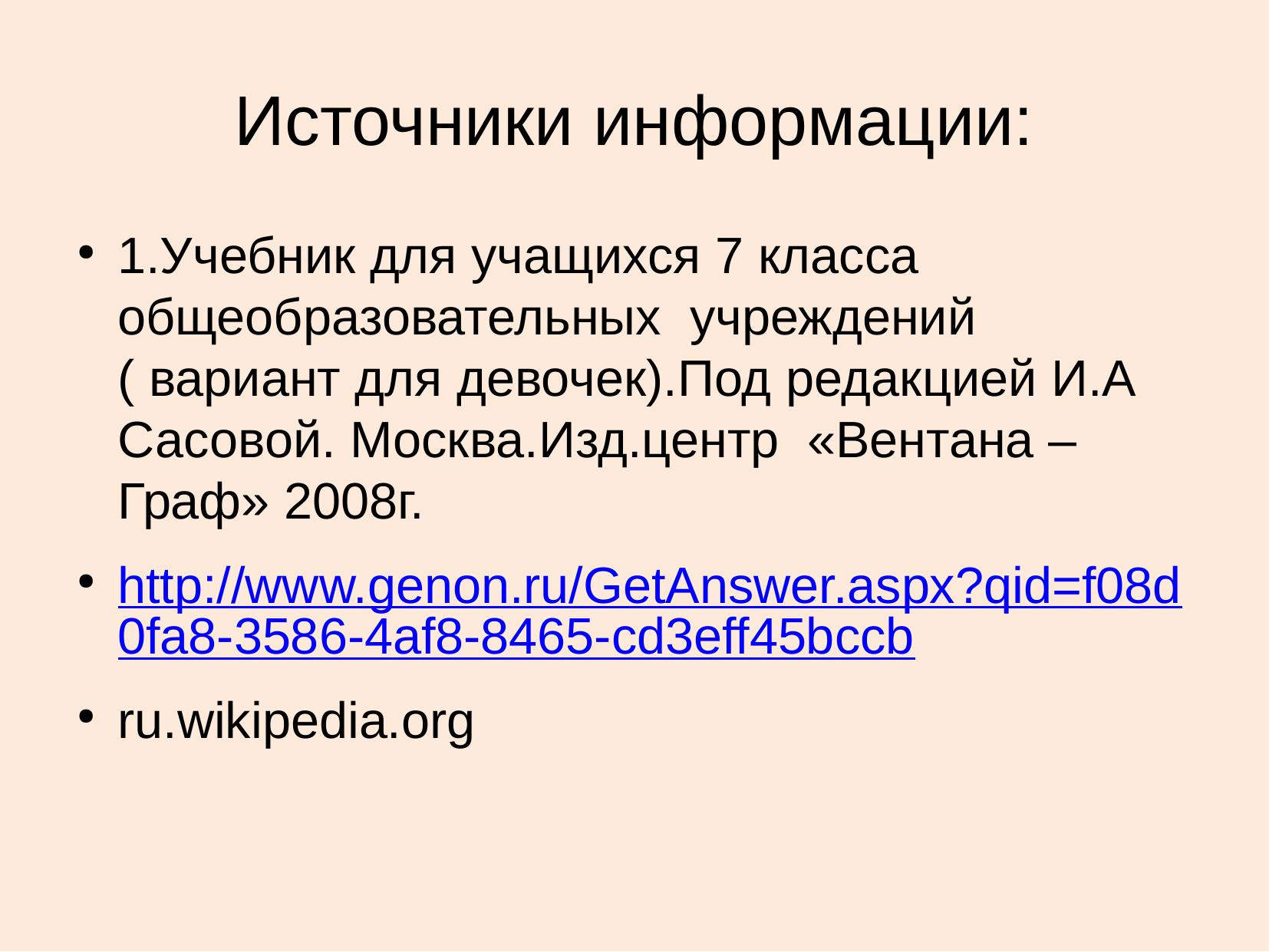

# Источники информации:
1.Учебник для учащихся 7 класса общеобразовательных  учреждений ( вариант для девочек).Под редакцией И.А Сасовой. Москва.Изд.центр  «Вентана –Граф» 2008г.
http://www.genon.ru/GetAnswer.aspx?qid=f08d0fa8-3586-4af8-8465-cd3eff45bccb
ru.wikipedia.org